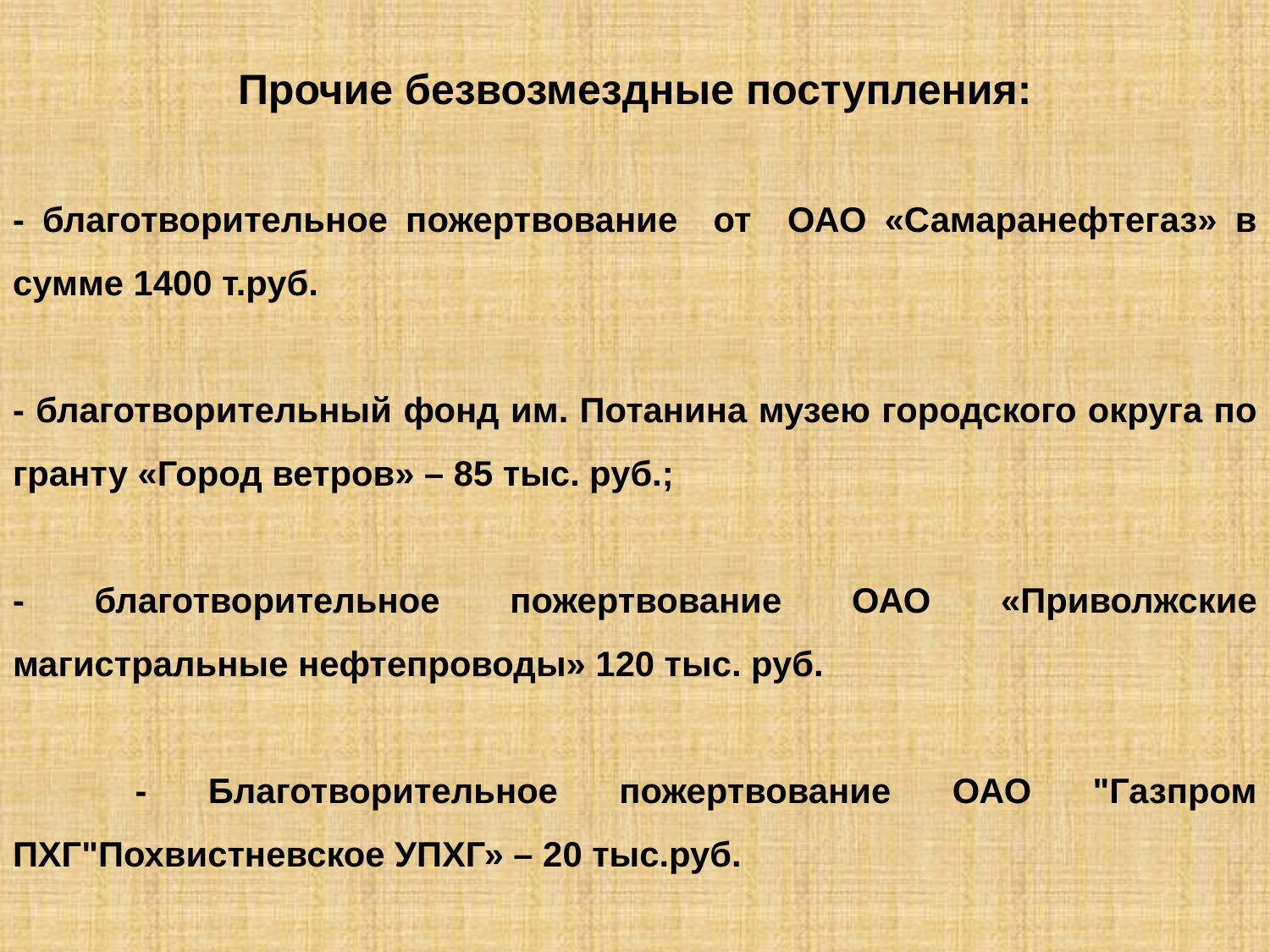

Прочие безвозмездные поступления:
- благотворительное пожертвование  от  ОАО «Самаранефтегаз» в сумме 1400 т.руб.
- благотворительный фонд им. Потанина музею городского округа по гранту «Город ветров» – 85 тыс. руб.;
- благотворительное пожертвование ОАО «Приволжские магистральные нефтепроводы» 120 тыс. руб.
  - Благотворительное пожертвование ОАО "Газпром ПХГ"Похвистневское УПХГ» – 20 тыс.руб.